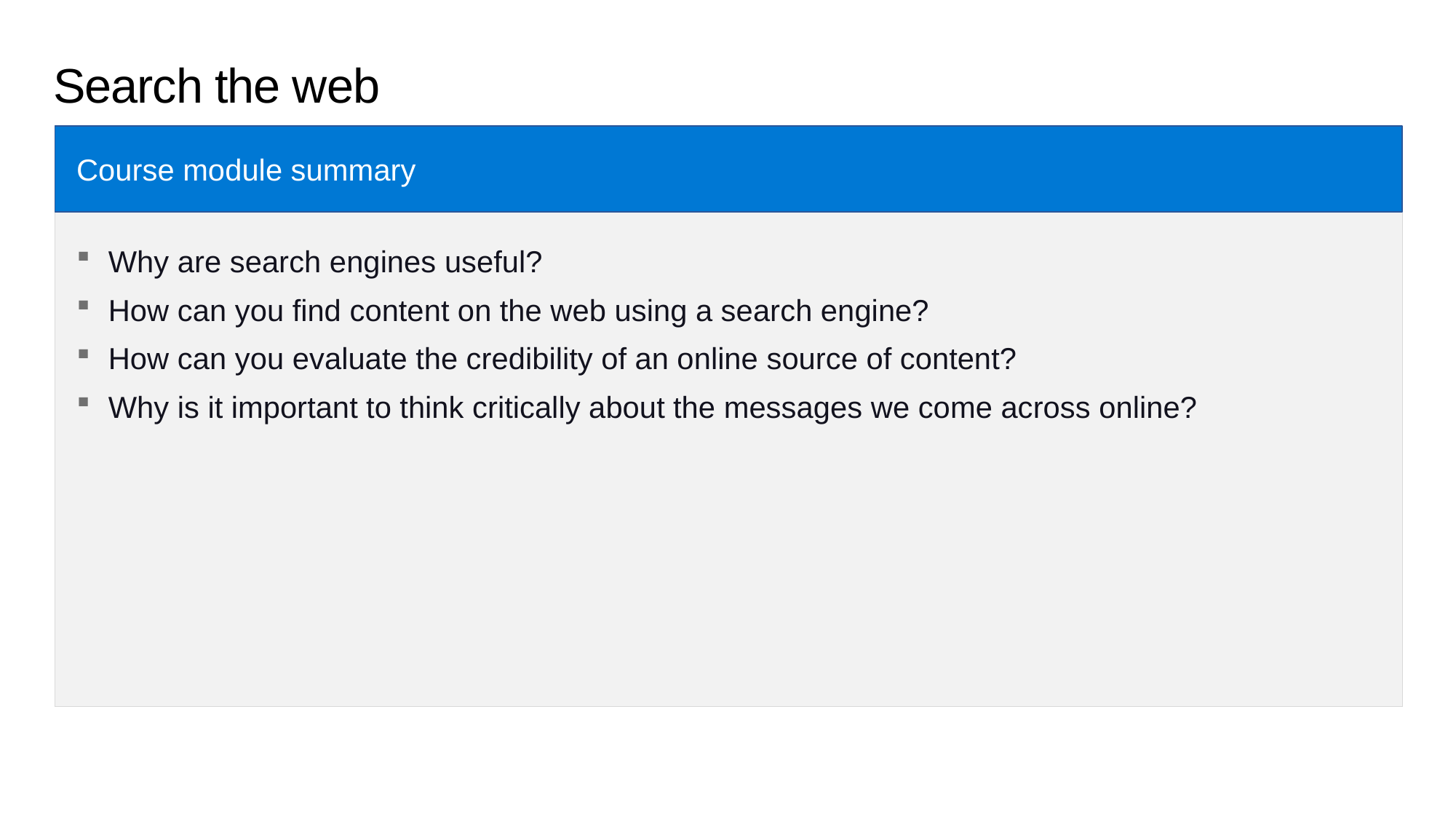

Search the web
Course module summary
Why are search engines useful?
How can you find content on the web using a search engine?
How can you evaluate the credibility of an online source of content?
Why is it important to think critically about the messages we come across online?